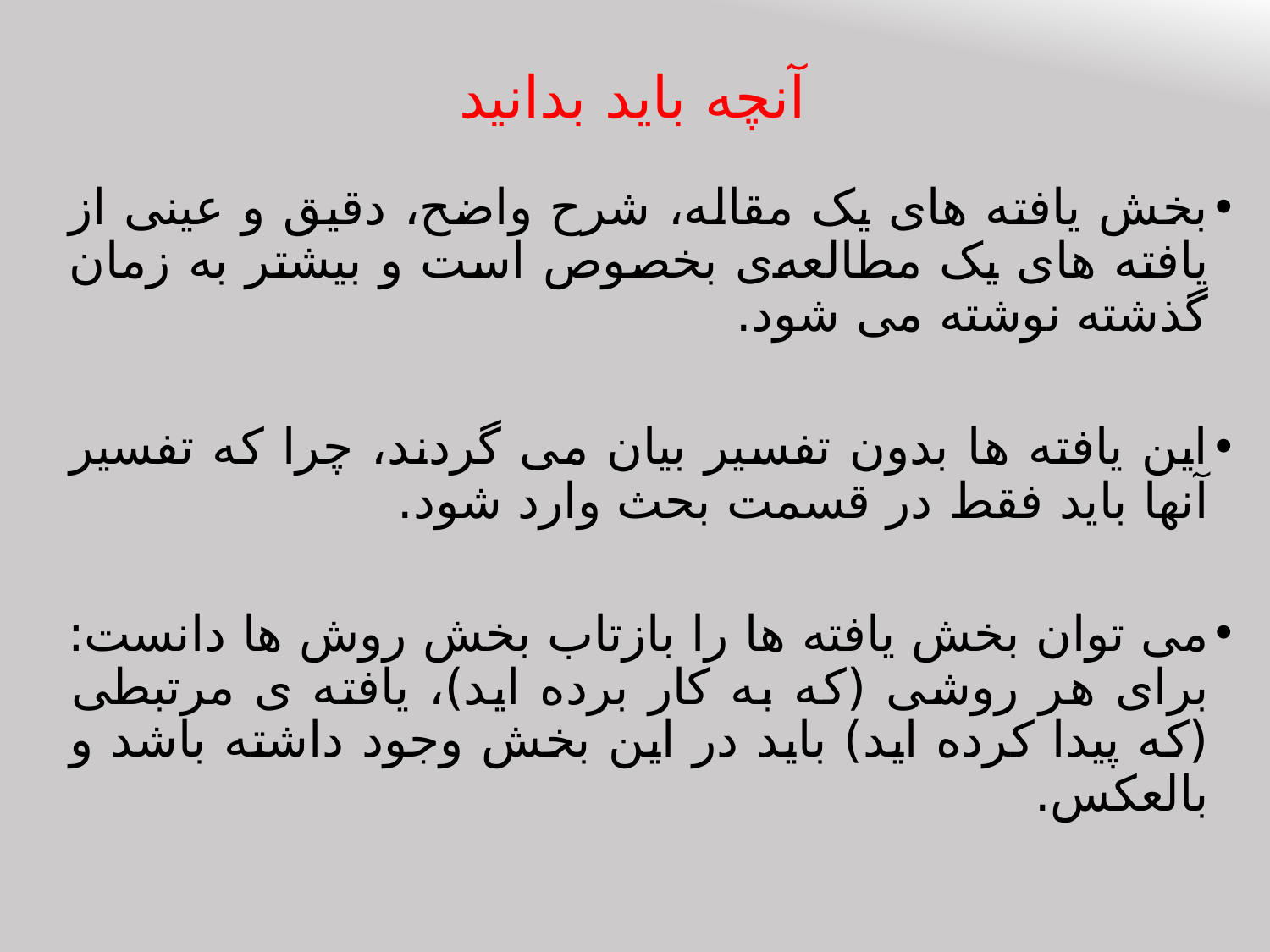

# آنچه باید بدانید
بخش یافته های یک مقاله، شرح واضح، دقیق و عینی از یافته های یک مطالعه‌ی بخصوص است و بیشتر به زمان گذشته نوشته می شود.

این یافته ها بدون تفسیر بیان می گردند، چرا که تفسیر آنها باید فقط در قسمت بحث وارد شود.

می توان بخش یافته ها را بازتاب بخش روش ها دانست: برای هر روشی (که به کار برده اید)، یافته ی مرتبطی (که پیدا کرده اید) باید در این بخش وجود داشته باشد و بالعکس.